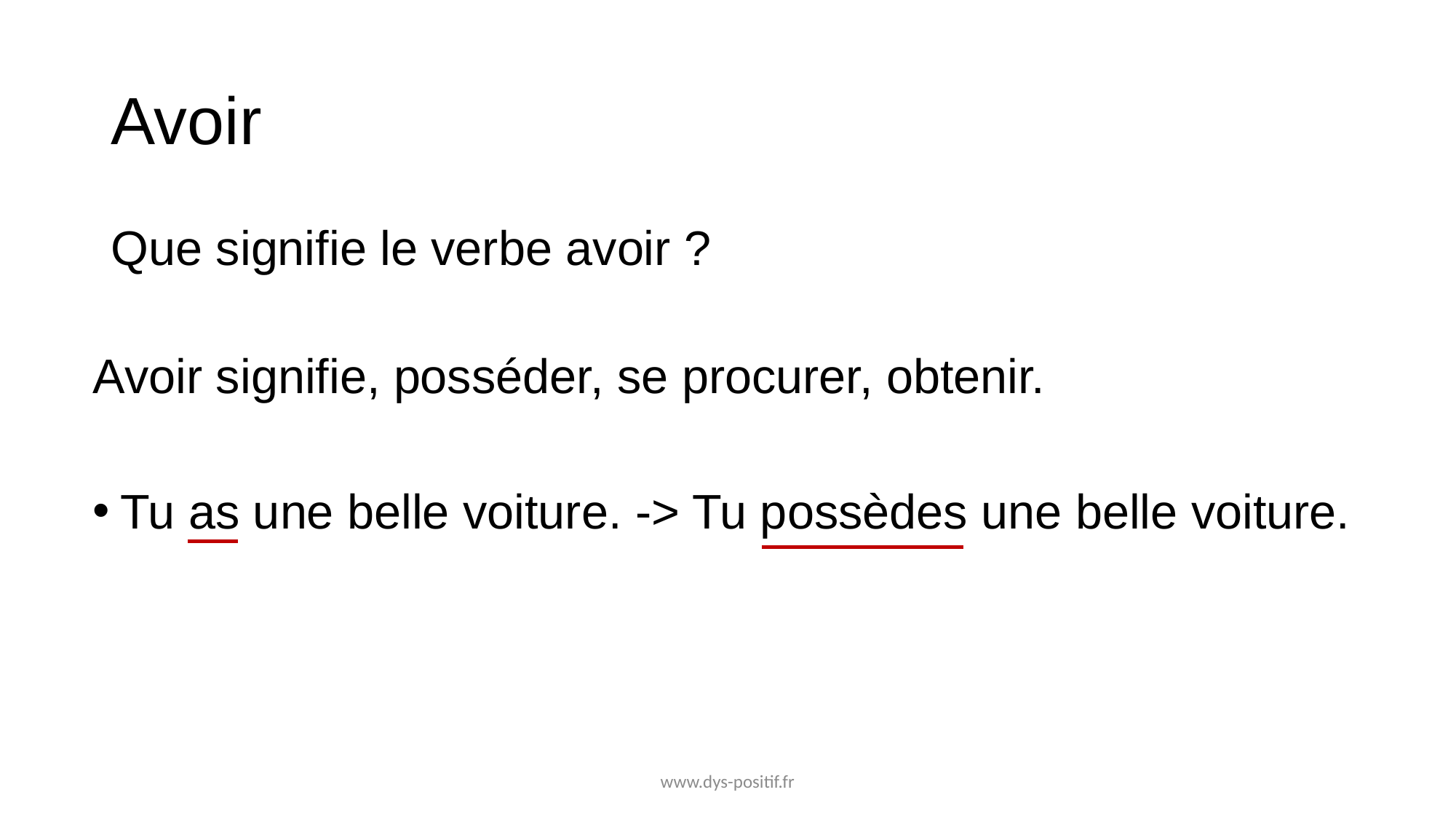

# Avoir
Que signifie le verbe avoir ?

Avoir signifie, posséder, se procurer, obtenir.

Tu as une belle voiture. -> Tu possèdes une belle voiture.
www.dys-positif.fr